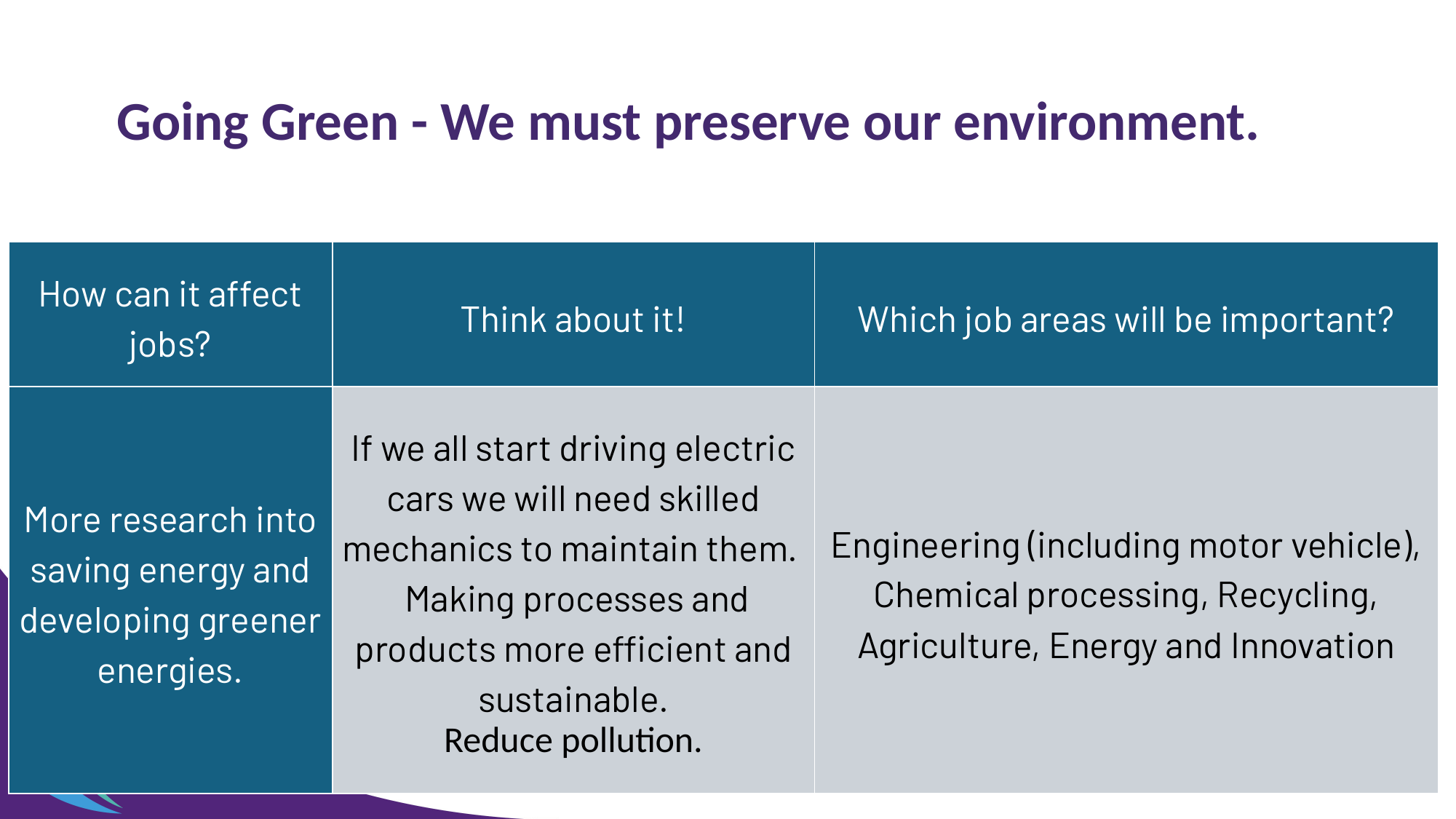

# Going Green - We must preserve our environment.
| How can it affect jobs? | Think about it! | Which job areas will be important? |
| --- | --- | --- |
| More research into saving energy and developing greener energies. | If we all start driving electric cars we will need skilled mechanics to maintain them. Making processes and products more efficient and sustainable. Reduce pollution. | Engineering (including motor vehicle), Chemical processing, Recycling, Agriculture, Energy and Innovation |